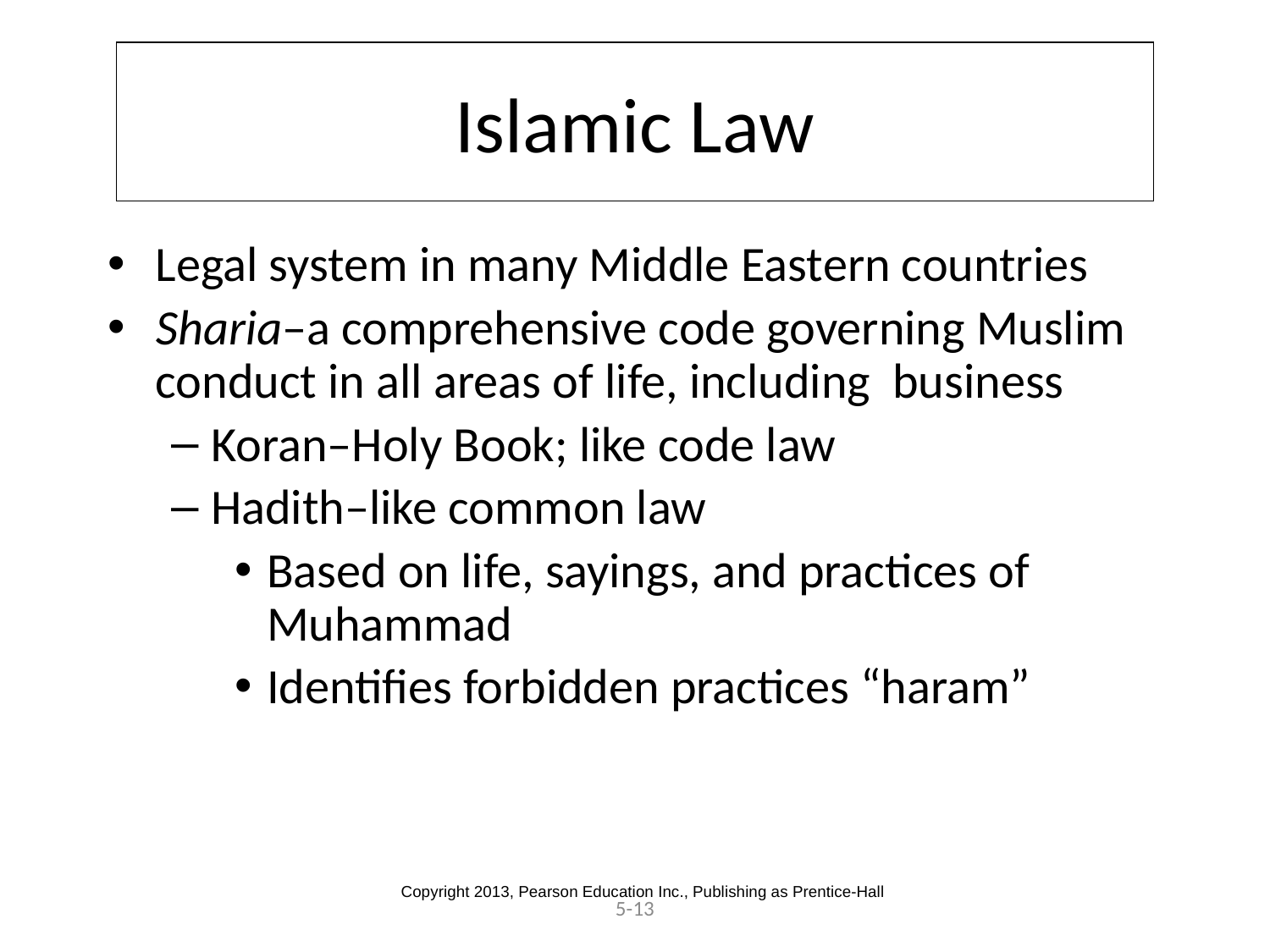

# Islamic Law
Legal system in many Middle Eastern countries
Sharia–a comprehensive code governing Muslim conduct in all areas of life, including  business
Koran–Holy Book; like code law
Hadith–like common law
Based on life, sayings, and practices of Muhammad
Identifies forbidden practices “haram”
Copyright 2013, Pearson Education Inc., Publishing as Prentice-Hall

5-13